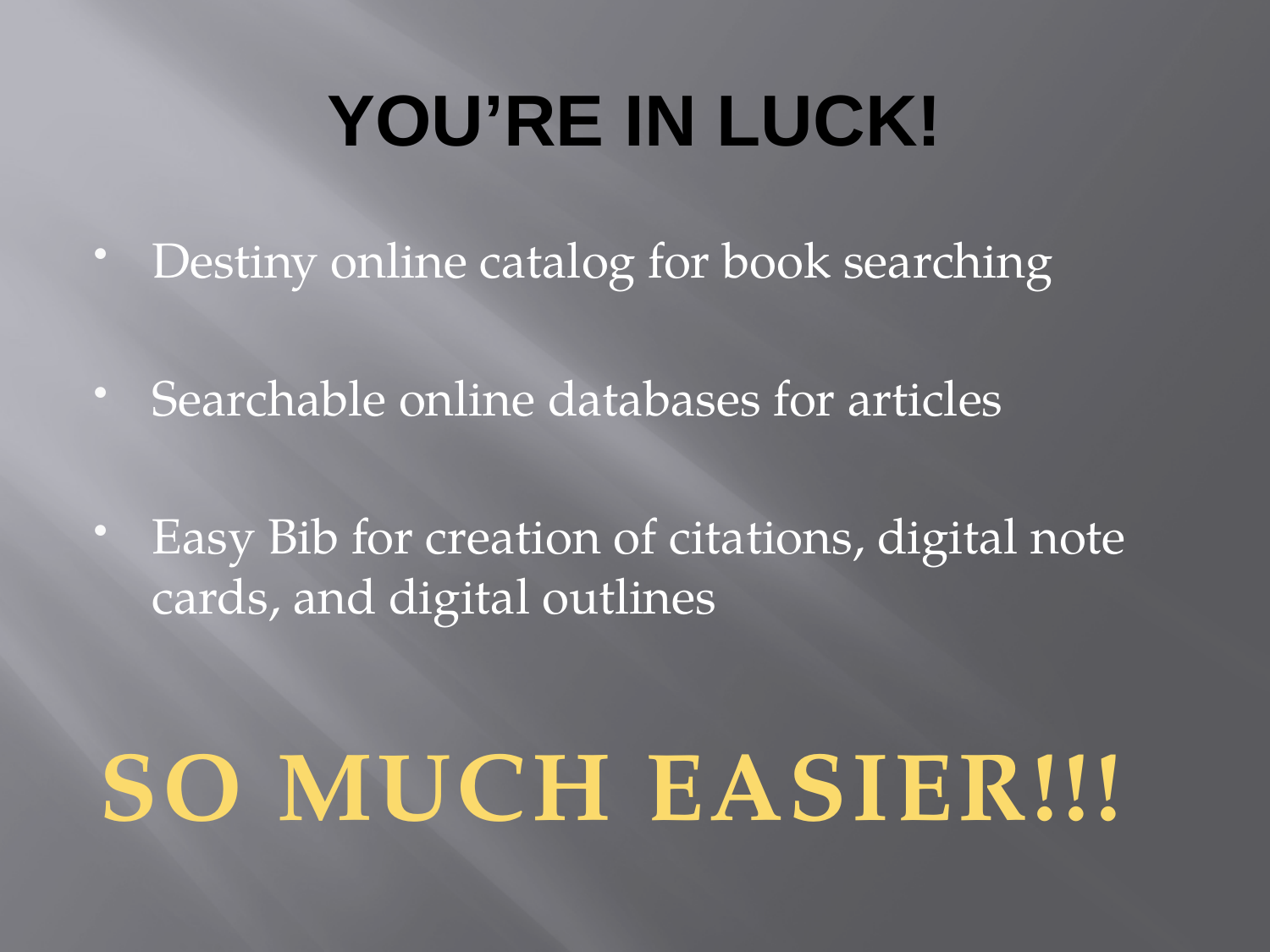

# YOU’RE IN LUCK!
Destiny online catalog for book searching

Searchable online databases for articles

Easy Bib for creation of citations, digital note cards, and digital outlines

SO MUCH EASIER!!!